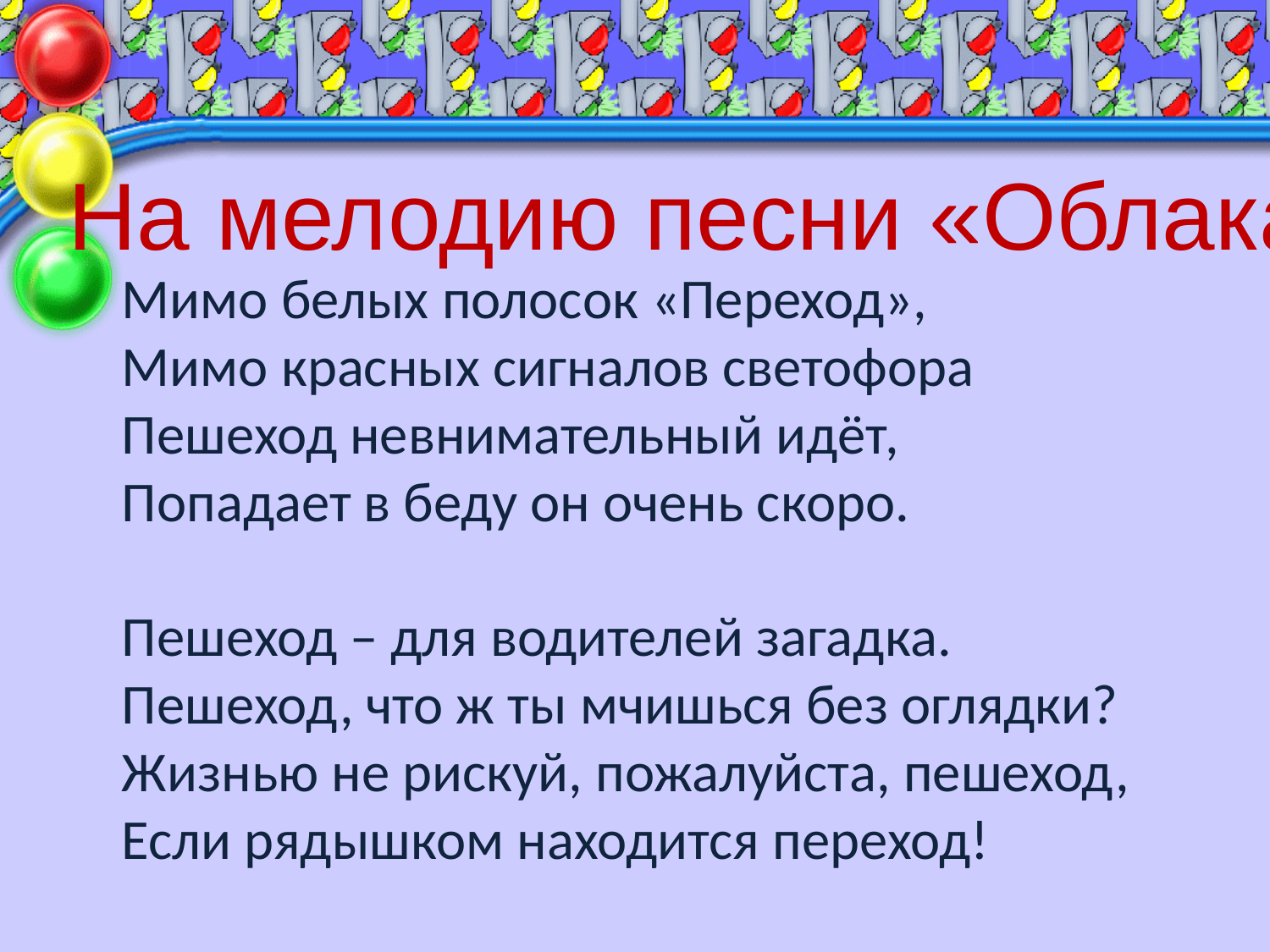

На мелодию песни «Облака»
Мимо белых полосок «Переход»,
Мимо красных сигналов светофора
Пешеход невнимательный идёт,
Попадает в беду он очень скоро.

Пешеход – для водителей загадка.
Пешеход, что ж ты мчишься без оглядки?
Жизнью не рискуй, пожалуйста, пешеход,
Если рядышком находится переход!